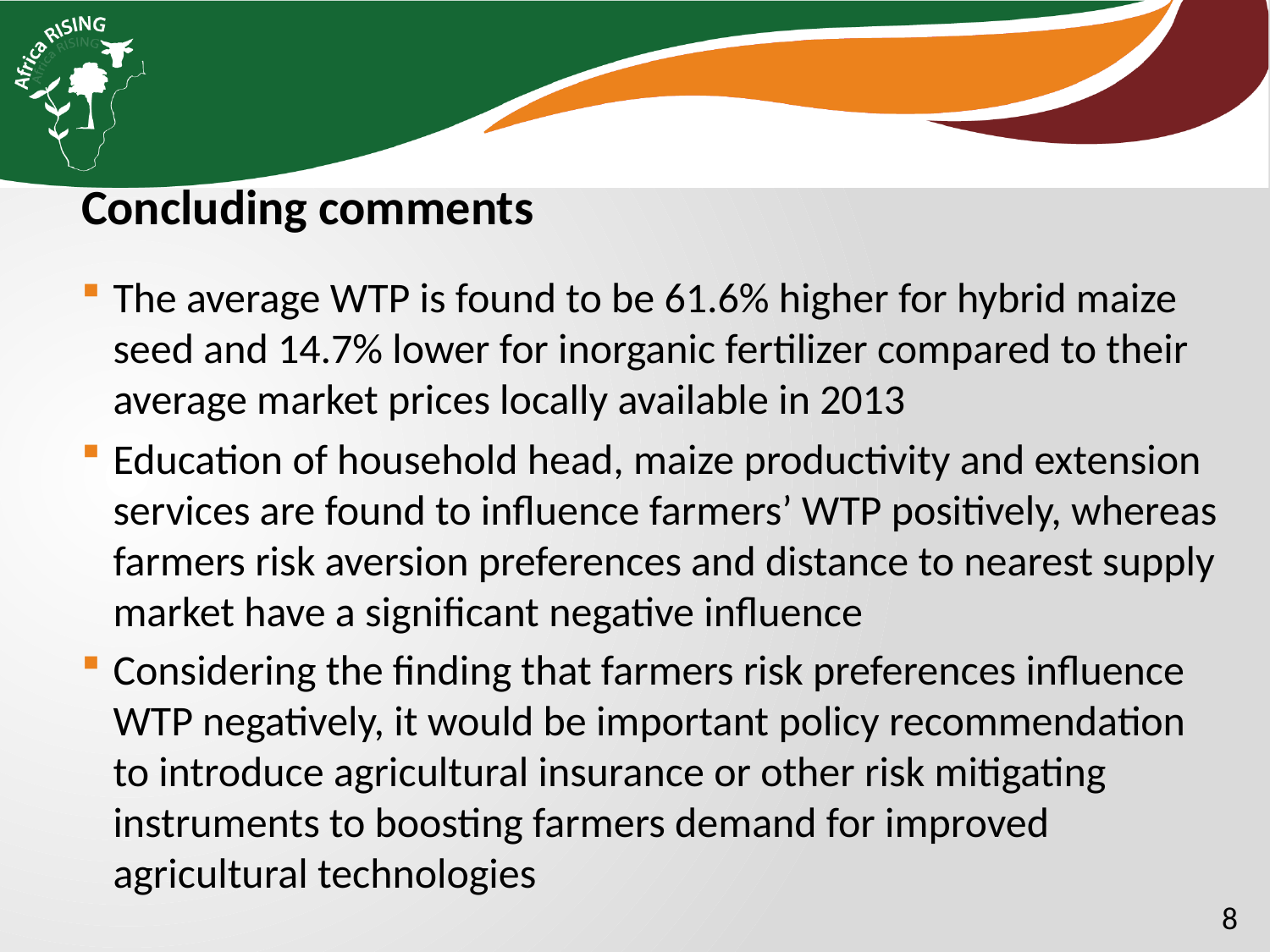

Concluding comments
The average WTP is found to be 61.6% higher for hybrid maize seed and 14.7% lower for inorganic fertilizer compared to their average market prices locally available in 2013
Education of household head, maize productivity and extension services are found to influence farmers’ WTP positively, whereas farmers risk aversion preferences and distance to nearest supply market have a significant negative influence
Considering the finding that farmers risk preferences influence WTP negatively, it would be important policy recommendation to introduce agricultural insurance or other risk mitigating instruments to boosting farmers demand for improved agricultural technologies
8